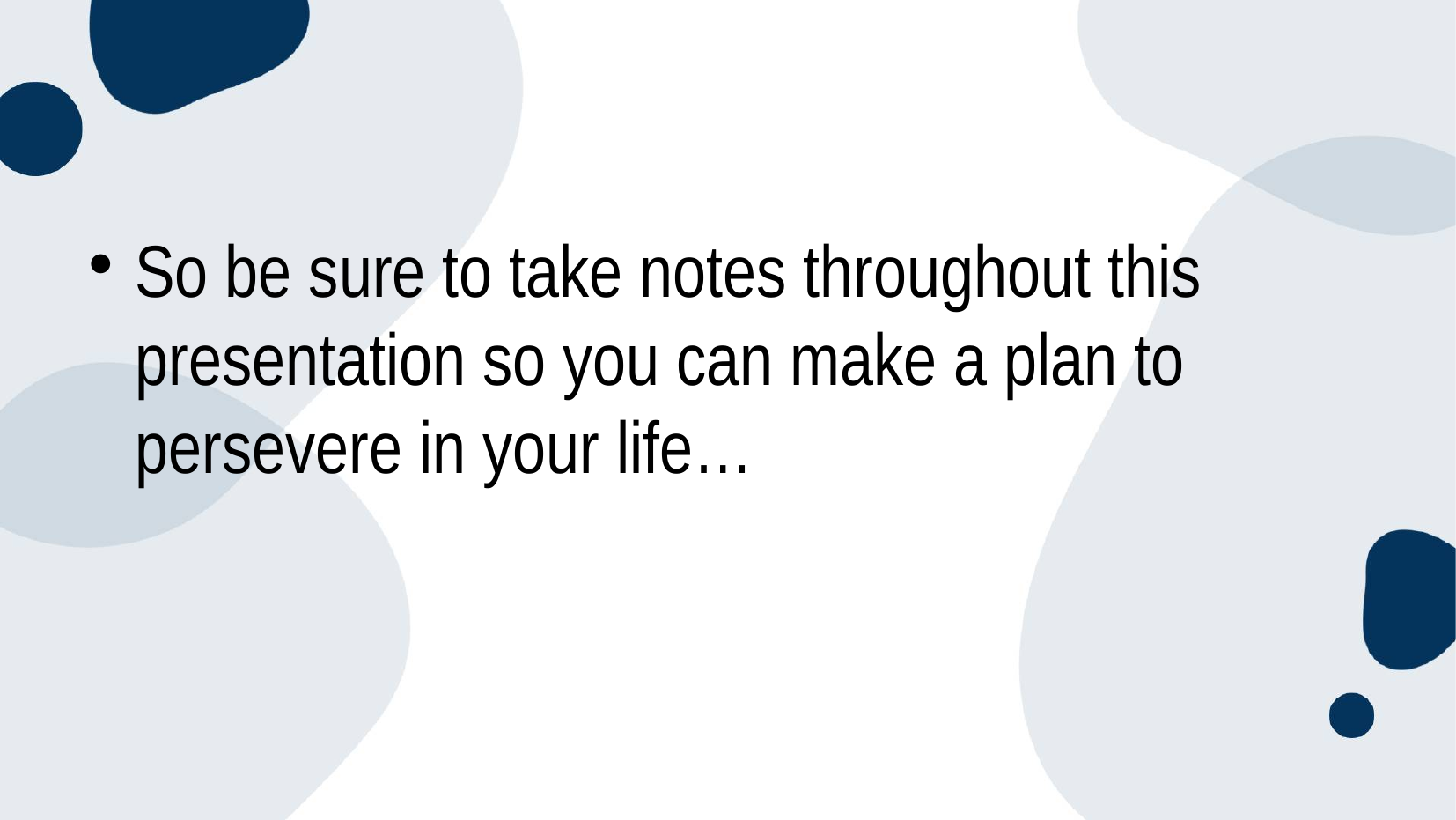

#
So be sure to take notes throughout this presentation so you can make a plan to persevere in your life…